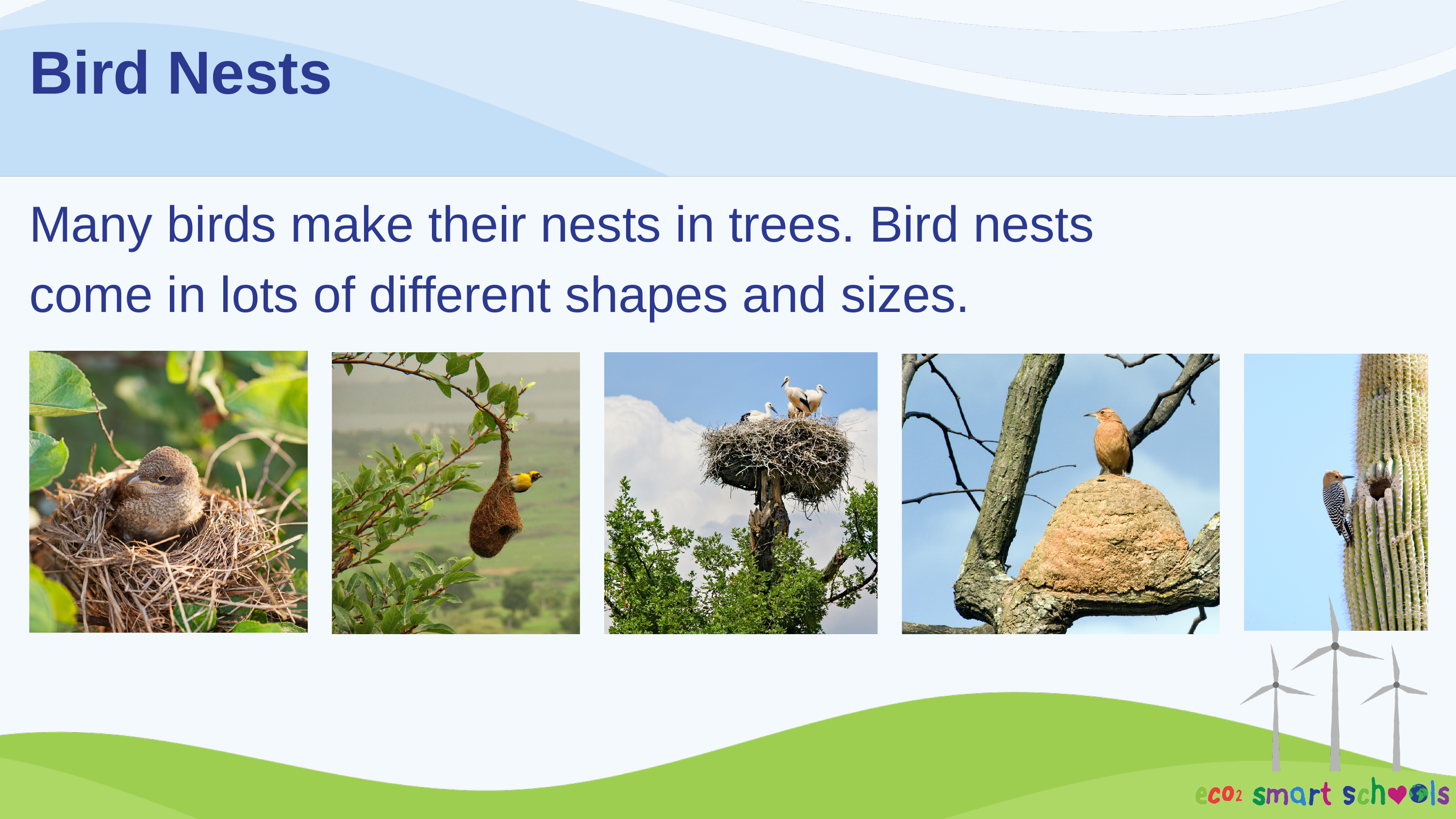

Bird Nests
Many birds make their nests in trees. Bird nests come in lots of different shapes and sizes.